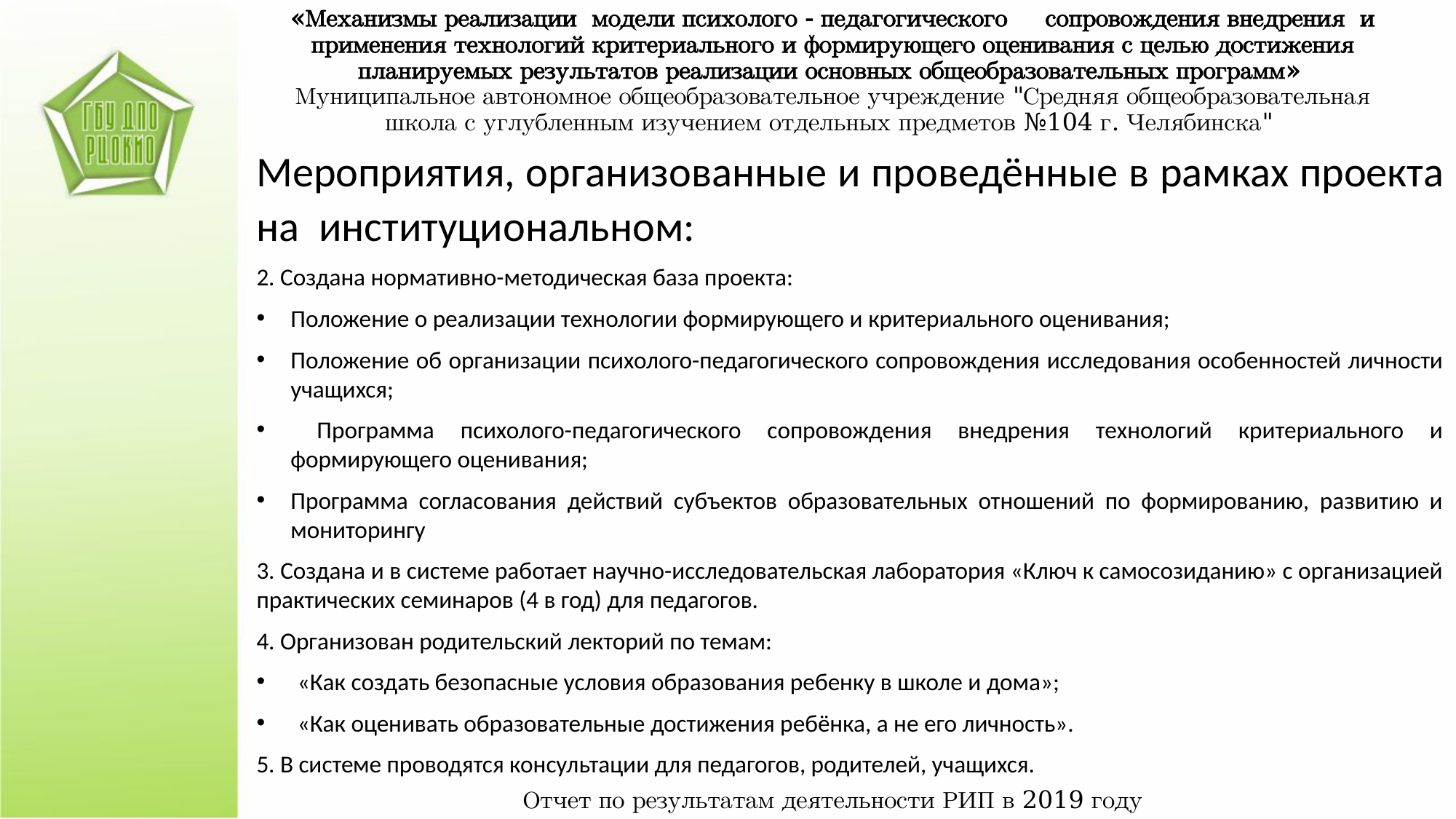

«Механизмы реализации  модели психолого - педагогического     сопровождения внедрения  и применения технологий критериального и формирующего оценивания с целью достижения планируемых результатов реализации основных общеобразовательных программ»
Муниципальное автономное общеобразовательное учреждение "Средняя общеобразовательная школа с углубленным изучением отдельных предметов №104 г. Челябинска"
Мероприятия, организованные и проведённые в рамках проекта на  институциональном:
2. Создана нормативно-методическая база проекта:
Положение о реализации технологии формирующего и критериального оценивания;
Положение об организации психолого-педагогического сопровождения исследования особенностей личности учащихся;
 Программа психолого-педагогического сопровождения внедрения технологий критериального и формирующего оценивания;
Программа согласования действий субъектов образовательных отношений по формированию, развитию и мониторингу
3. Создана и в системе работает научно-исследовательская лаборатория «Ключ к самосозиданию» с организацией практических семинаров (4 в год) для педагогов.
4. Организован родительский лекторий по темам:
«Как создать безопасные условия образования ребенку в школе и дома»;
«Как оценивать образовательные достижения ребёнка, а не его личность».
5. В системе проводятся консультации для педагогов, родителей, учащихся.

Отчет по результатам деятельности РИП в 2019 году